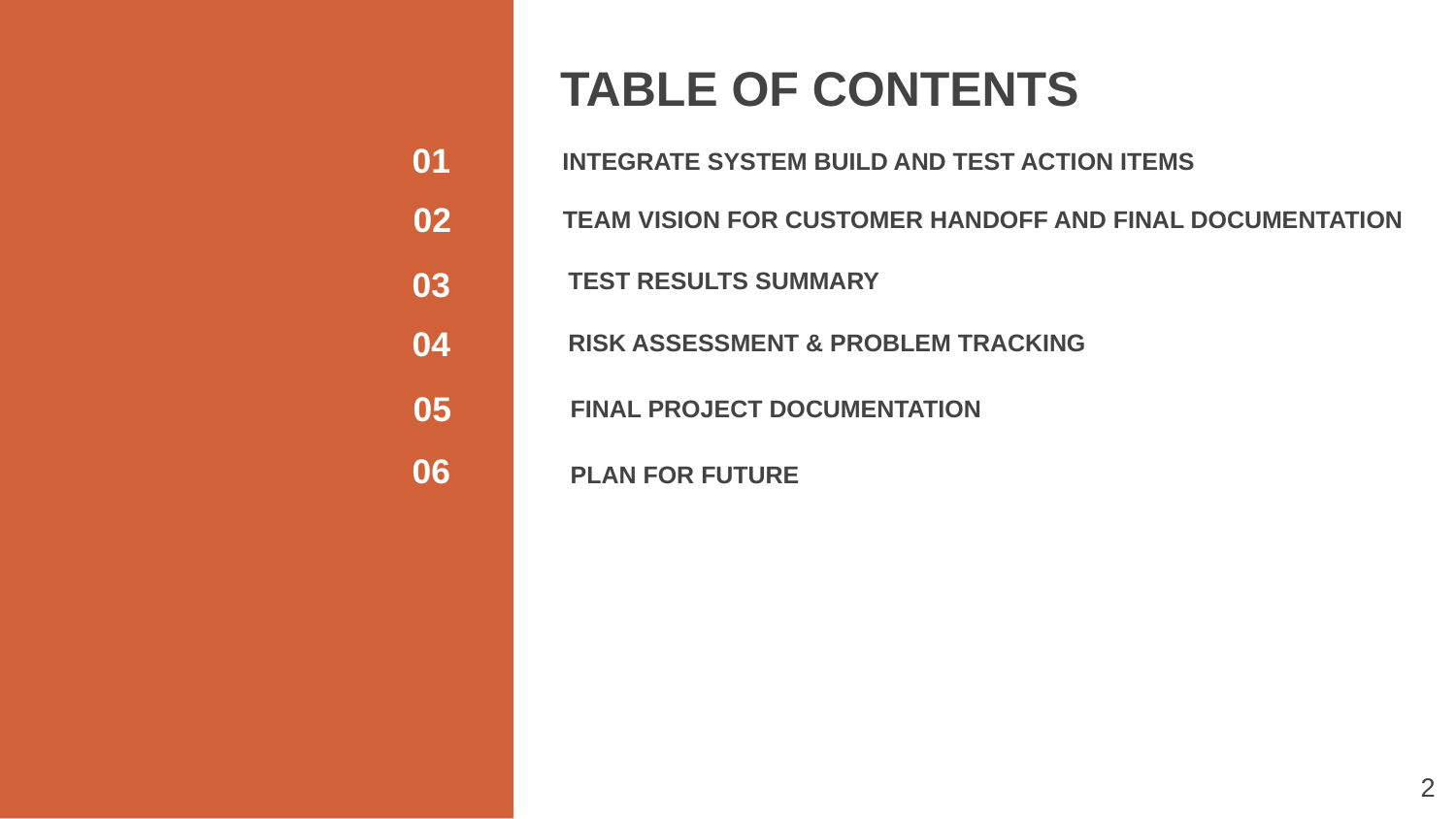

TABLE OF CONTENTS
01
# INTEGRATE SYSTEM BUILD AND TEST ACTION ITEMS

02
TEAM VISION FOR CUSTOMER HANDOFF AND FINAL DOCUMENTATION
TEST RESULTS SUMMARY
03
RISK ASSESSMENT & PROBLEM TRACKING
04
FINAL PROJECT DOCUMENTATION
05
06
PLAN FOR FUTURE
2